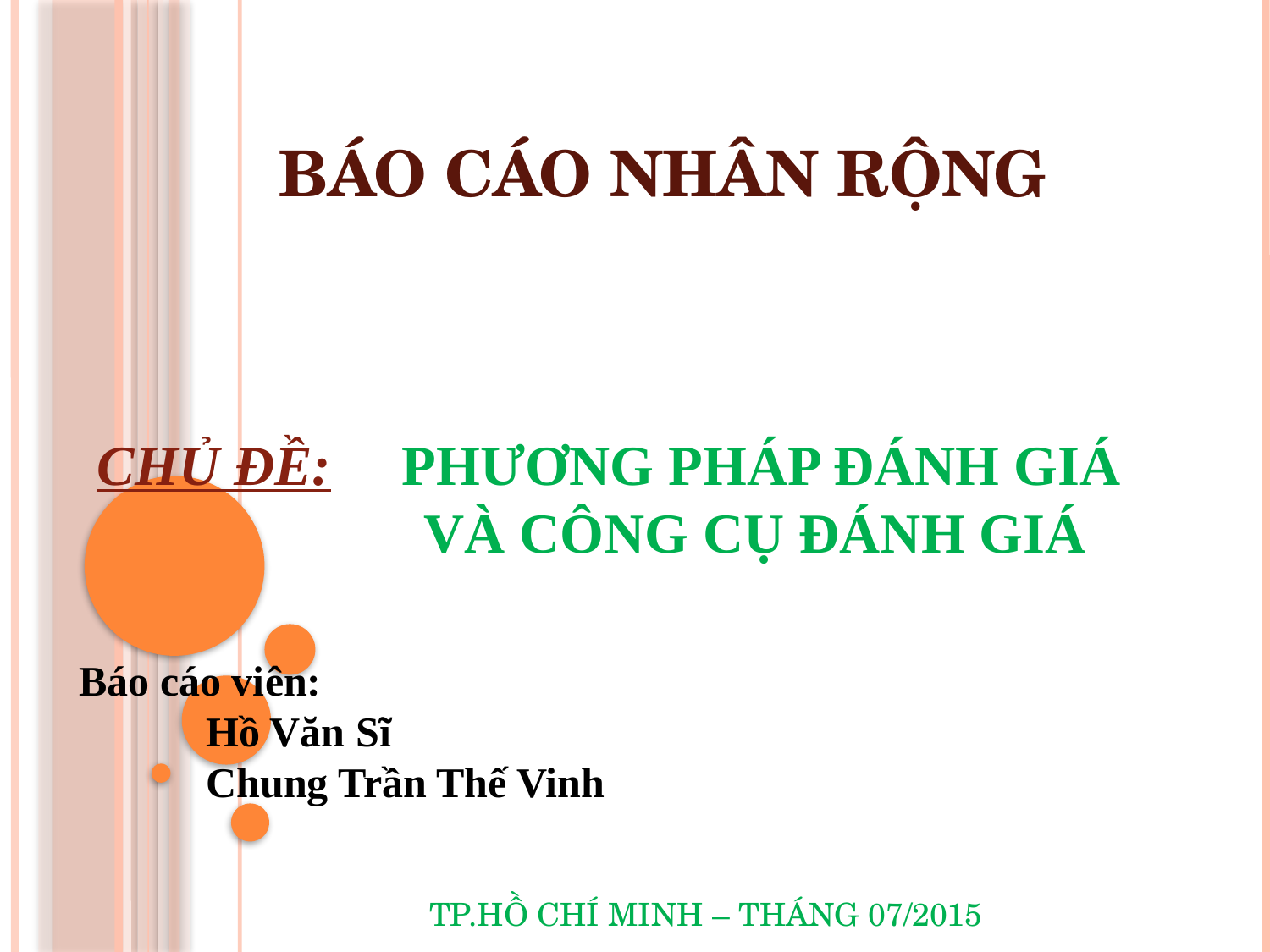

BÁO CÁO NHÂN RỘNG
CHỦ ĐỀ:     PHƯƠNG PHÁP ĐÁNH GIÁ
                       VÀ CÔNG CỤ ĐÁNH GIÁ
Báo cáo viên:
	Hồ Văn Sĩ
	Chung Trần Thế Vinh
TP.HỒ CHÍ MINH – THÁNG 07/2015